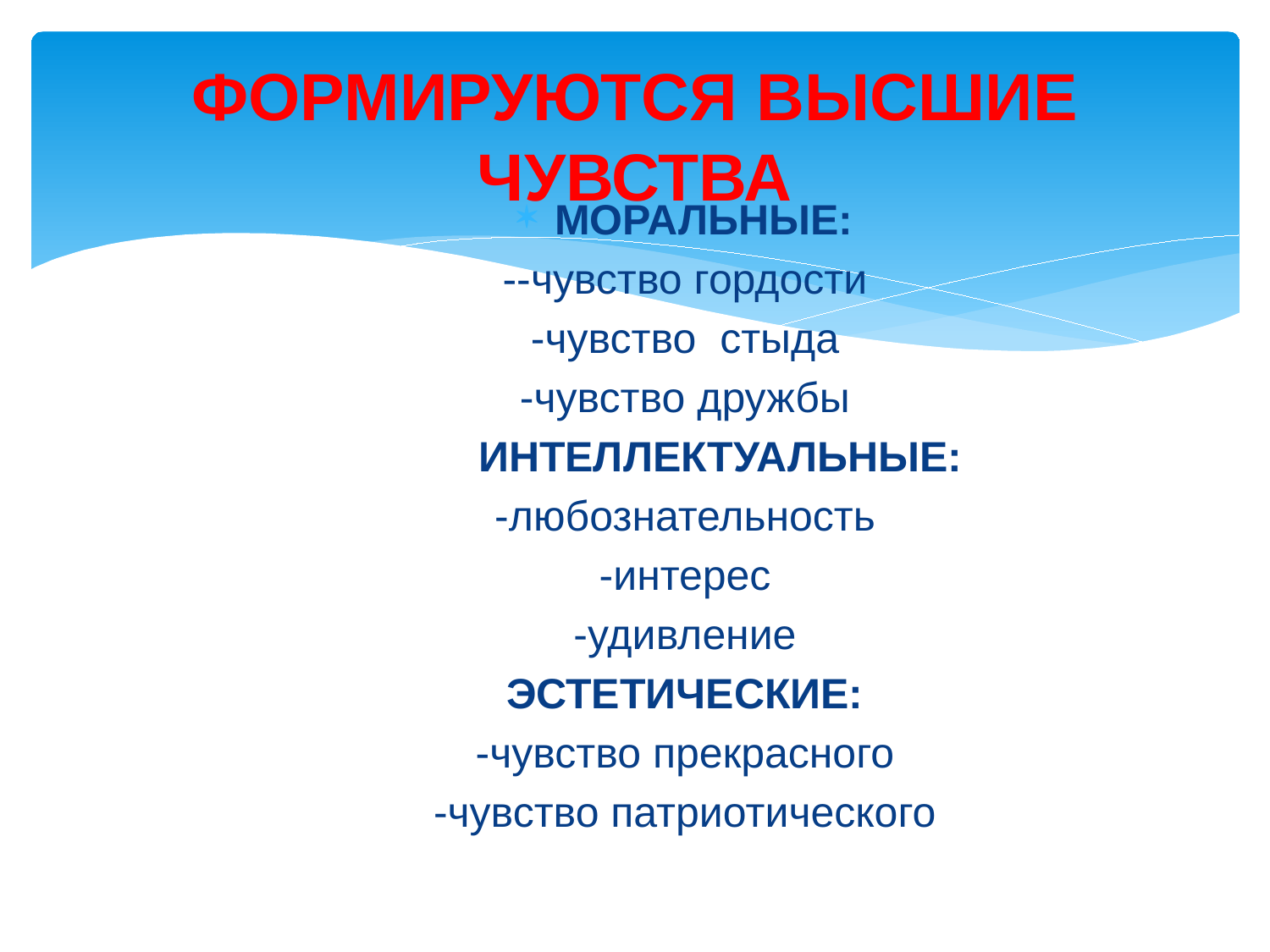

# ФОРМИРУЮТСЯ ВЫСШИЕ ЧУВСТВА
МОРАЛЬНЫЕ:
--чувство гордости
-чувство  стыда
-чувство дружбы
      ИНТЕЛЛЕКТУАЛЬНЫЕ:
-любознательность
-интерес
-удивление
ЭСТЕТИЧЕСКИЕ:
-чувство прекрасного
-чувство патриотического